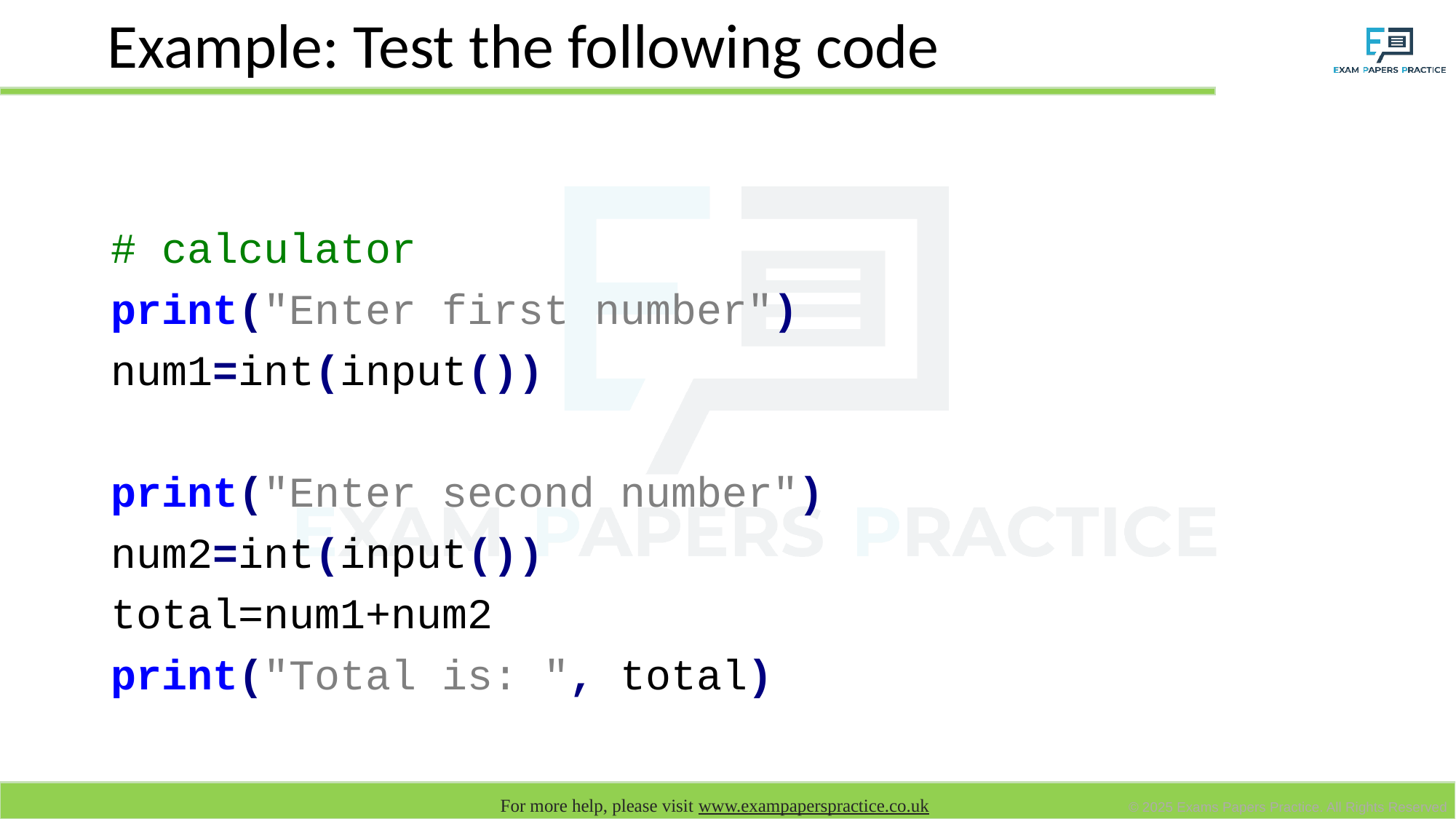

# Example: Test the following code
# calculator
print("Enter first number")
num1=int(input())

print("Enter second number")
num2=int(input())
total=num1+num2
print("Total is: ", total)